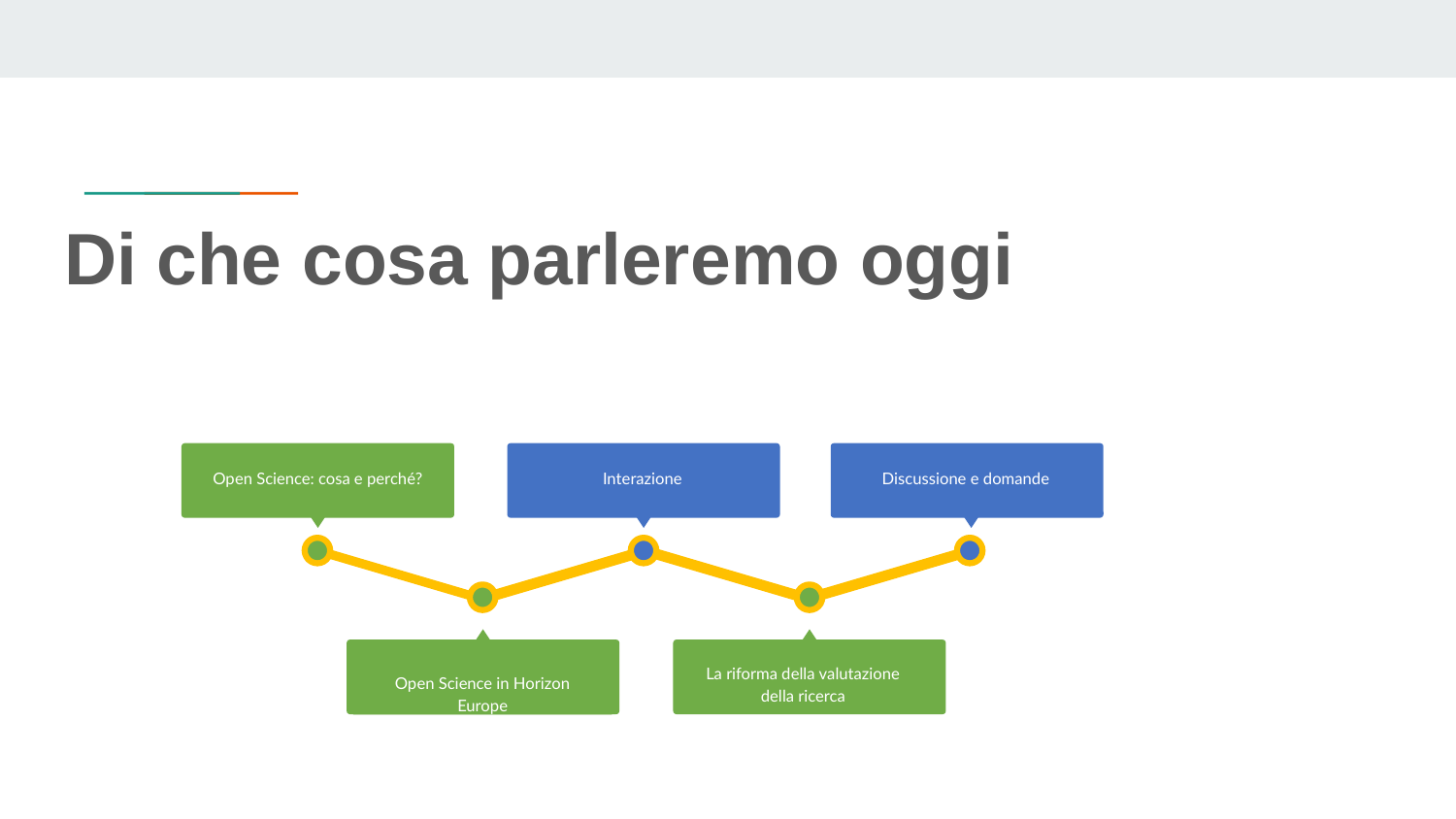

# Di che cosa parleremo oggi

Open Science: cosa e perché?
Interazione
Discussione e domande

La riforma della valutazione della ricerca

Open Science in Horizon Europe